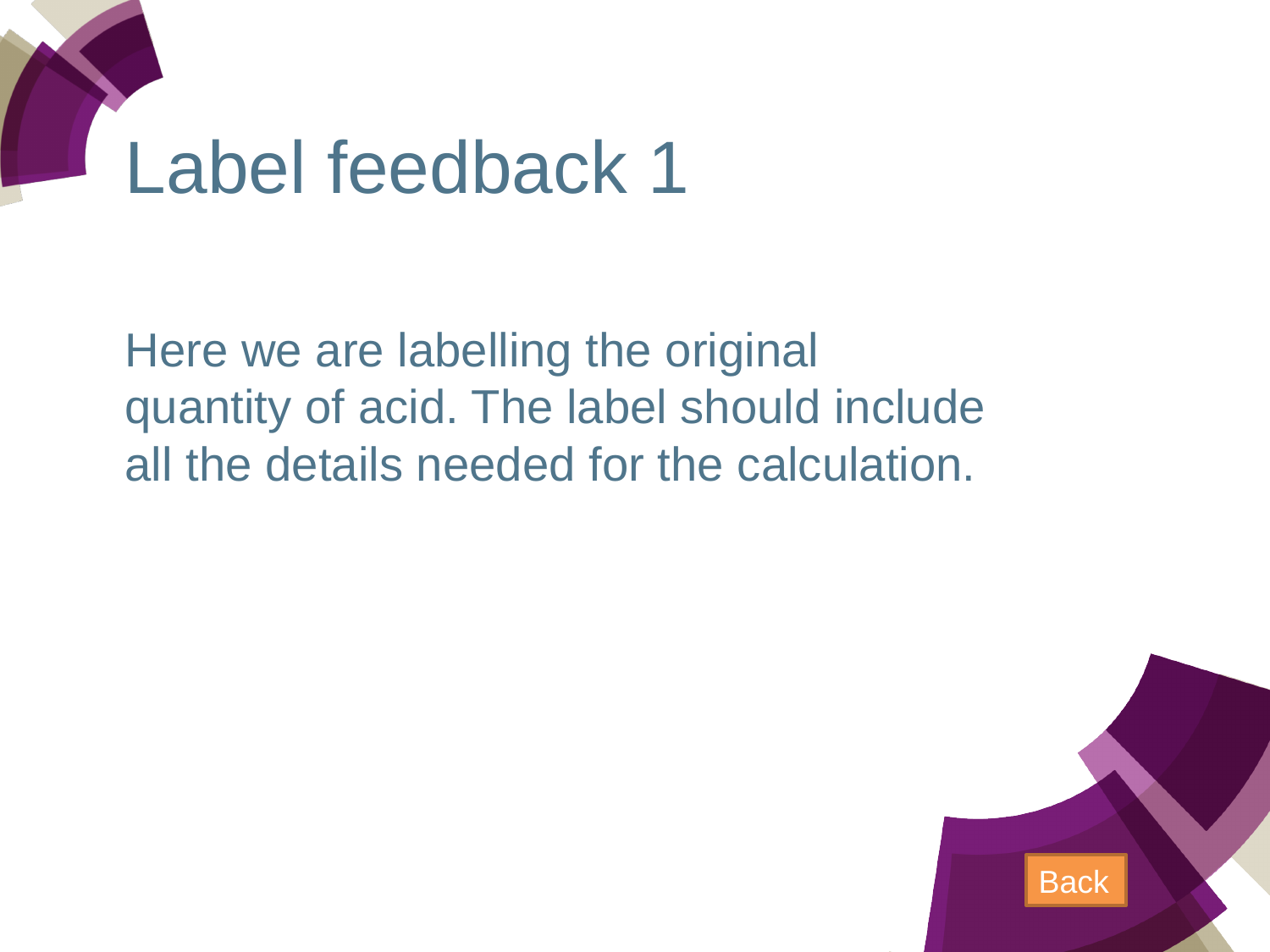

# Label feedback 1
Here we are labelling the original quantity of acid. The label should include all the details needed for the calculation.
Back